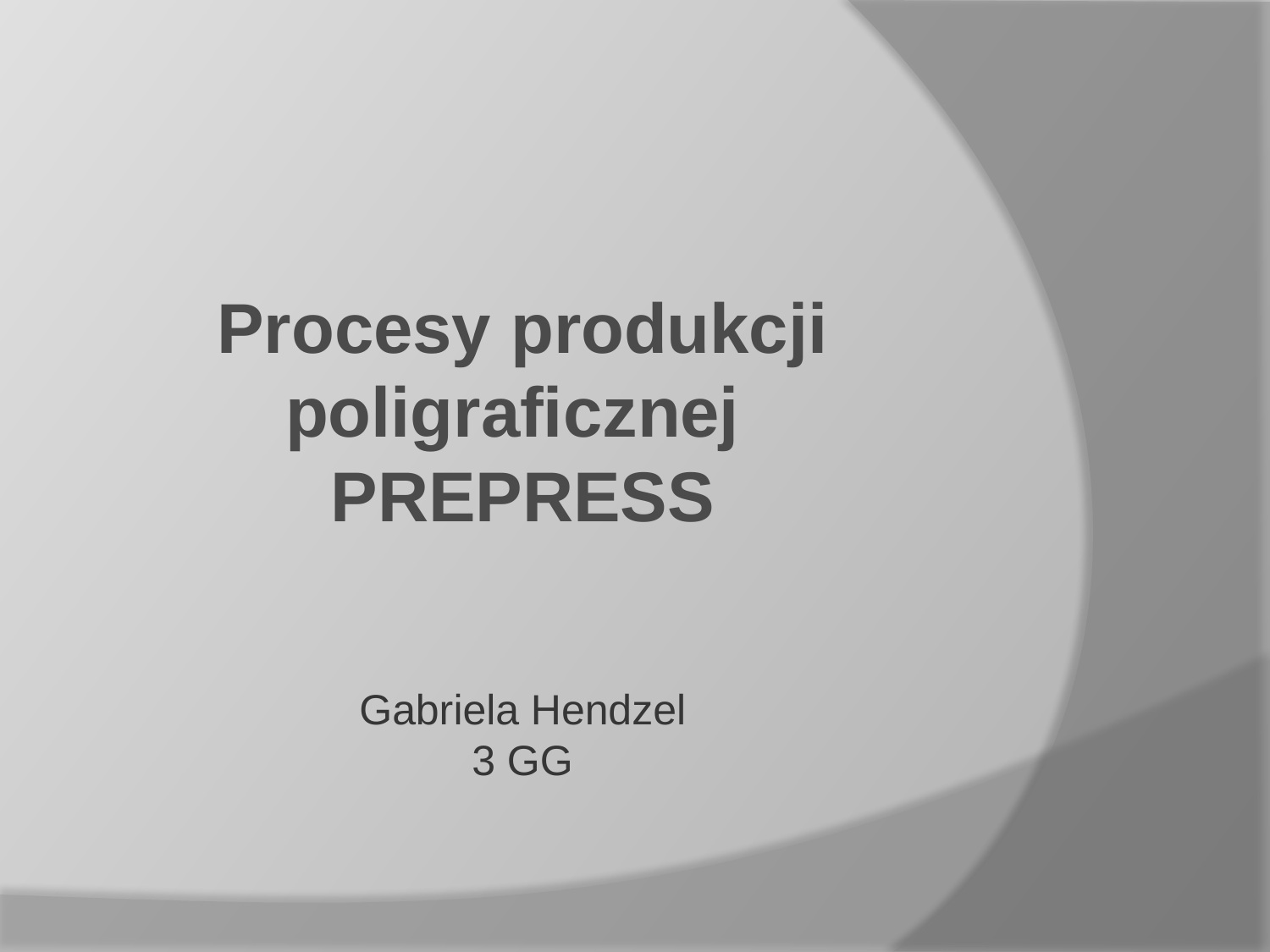

Procesy produkcji poligraficznej
PREPRESS
Gabriela Hendzel
3 GG